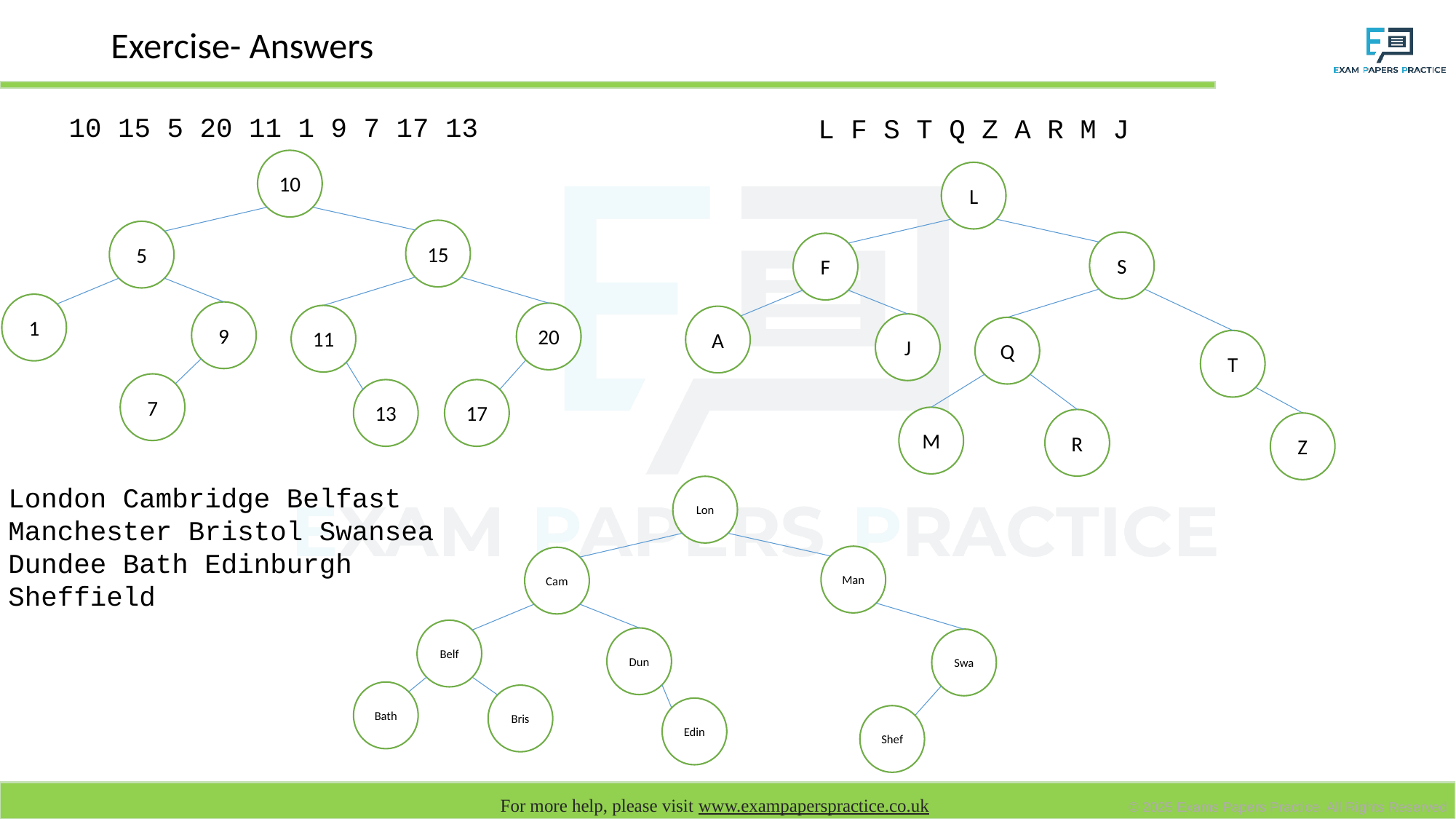

# Exercise- Answers
10 15 5 20 11 1 9 7 17 13

L F S T Q Z A R M J
10
L
15
5
S
F
1
9
20
11
A
J
Q
T
7
13
17
M
R
Z
London Cambridge Belfast Manchester Bristol Swansea Dundee Bath Edinburgh Sheffield
Lon
Man
Cam
Belf
Dun
Swa
Bath
Bris
Edin
Shef